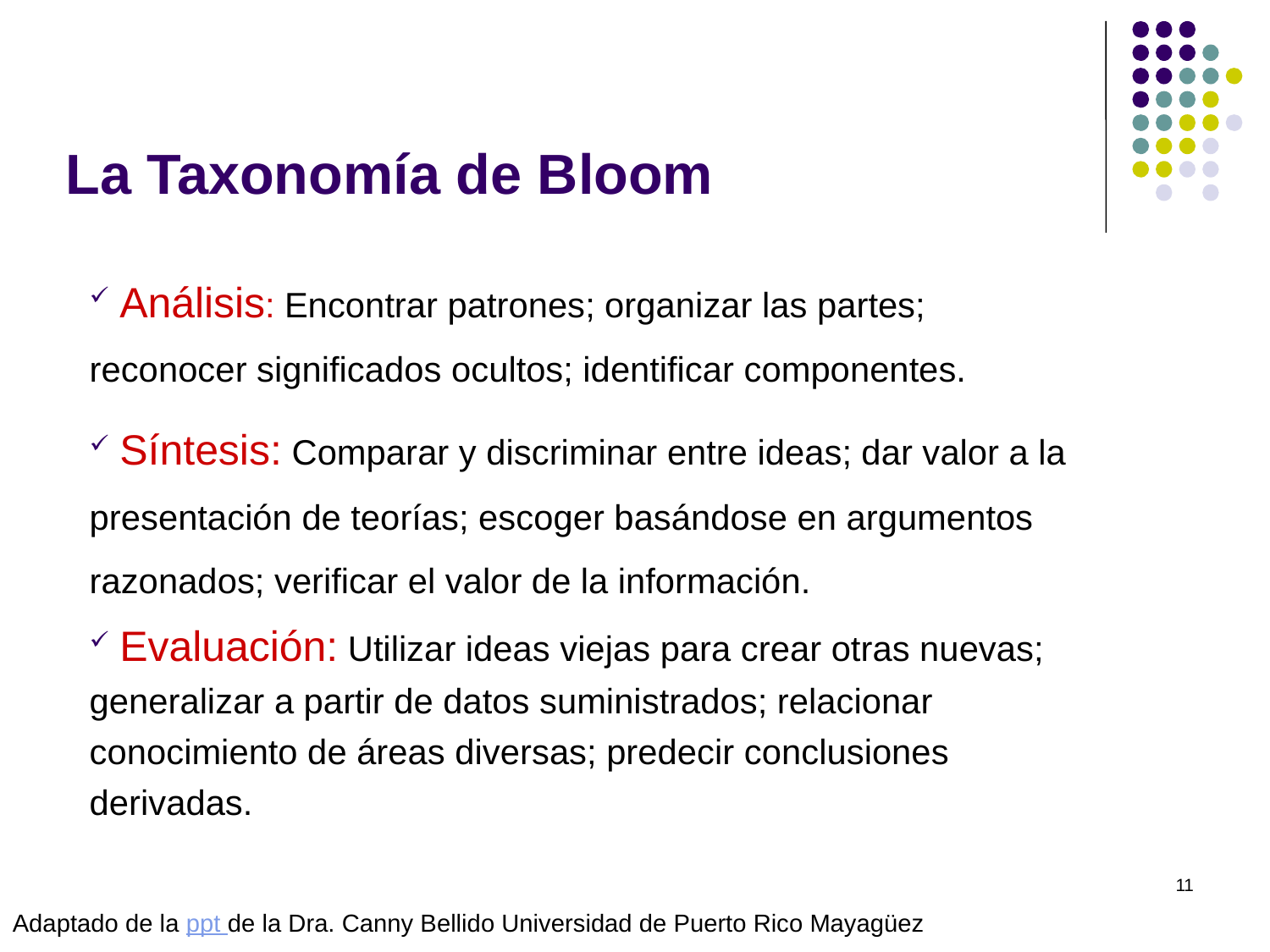

# La Taxonomía de Bloom
 Análisis: Encontrar patrones; organizar las partes; reconocer significados ocultos; identificar componentes.
 Síntesis: Comparar y discriminar entre ideas; dar valor a la presentación de teorías; escoger basándose en argumentos razonados; verificar el valor de la información.
 Evaluación: Utilizar ideas viejas para crear otras nuevas; generalizar a partir de datos suministrados; relacionar conocimiento de áreas diversas; predecir conclusiones derivadas.

Adaptado de la ppt de la Dra. Canny Bellido Universidad de Puerto Rico Mayagüez
 © Isabel Pérez
11